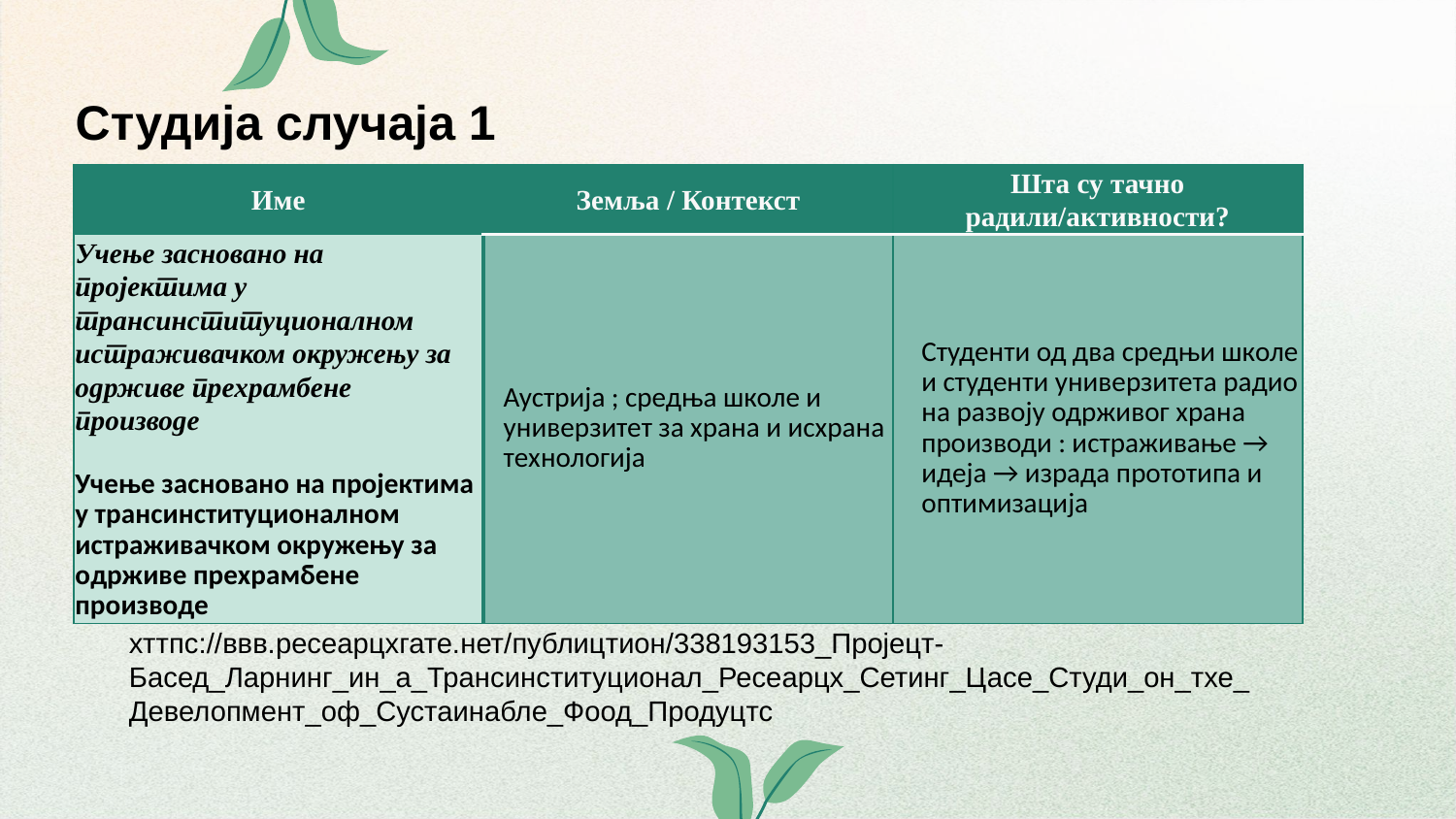

# Студија случаја 1
| Име | Земља / Контекст | Шта су тачно радили/активности? |
| --- | --- | --- |
| Учење засновано на пројектима у трансинституционалном истраживачком окружењу за одрживе прехрамбене производе Учење засновано на пројектима у трансинституционалном истраживачком окружењу за одрживе прехрамбене производе | Аустрија ; средња школе и универзитет за храна и исхрана технологија | Студенти од два средњи школе и студенти универзитета радио на развоју одрживог храна производи : истраживање → идеја → израда прототипа и оптимизација |
хттпс://ввв.ресеарцхгате.нет/публицтион/338193153_Пројецт-Басед_Ларнинг_ин_а_Трансинституционал_Ресеарцх_Сетинг_Цасе_Студи_он_тхе_Девелопмент_оф_Сустаинабле_Фоод_Продуцтс